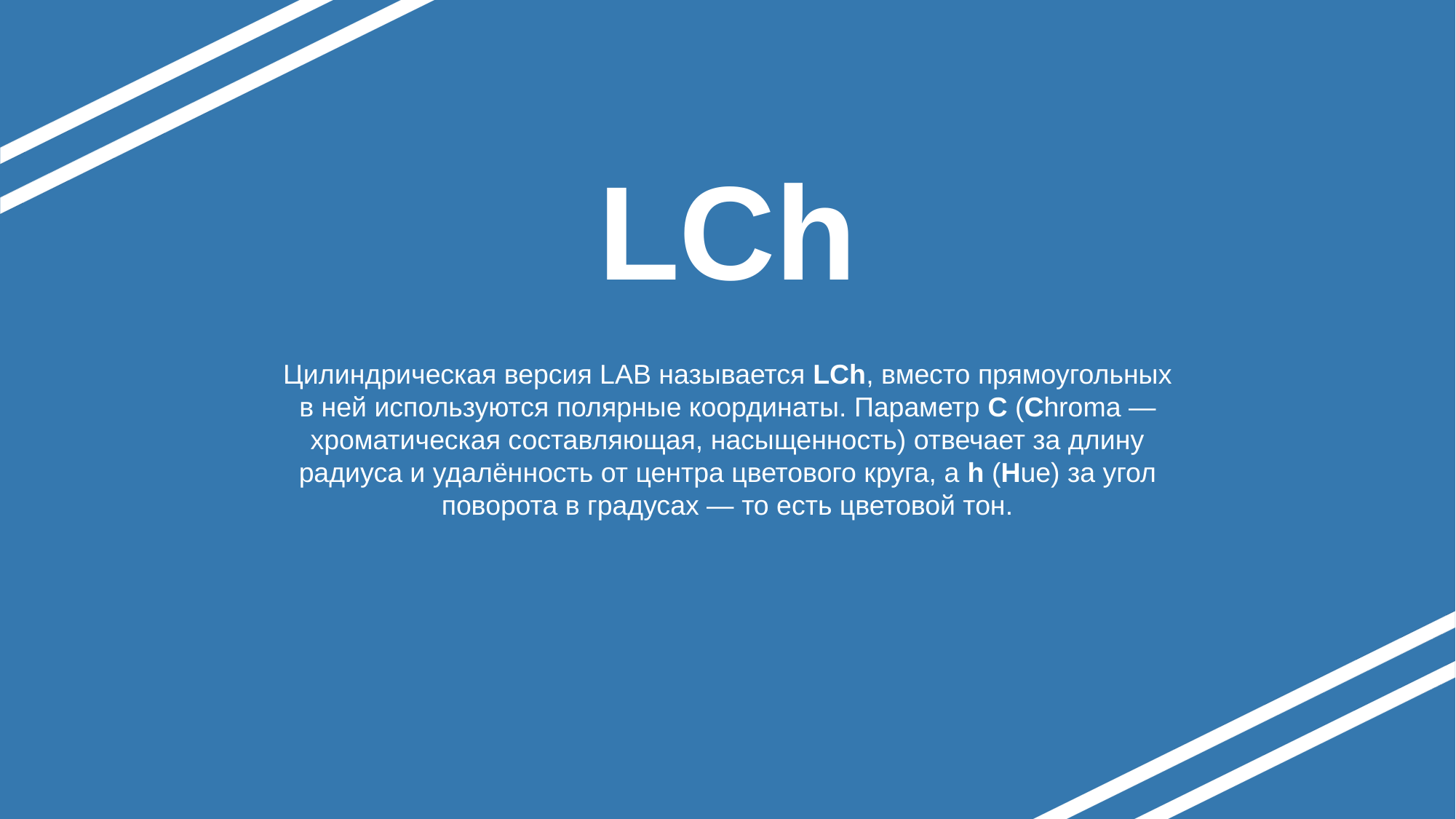

# LCh
Цилиндрическая версия LAB называется LCh, вместо прямоугольных в ней используются полярные координаты. Параметр C (Chroma — хроматическая составляющая, насыщенность) отвечает за длину радиуса и удалённость от центра цветового круга, а h (Hue) за угол поворота в градусах — то есть цветовой тон.